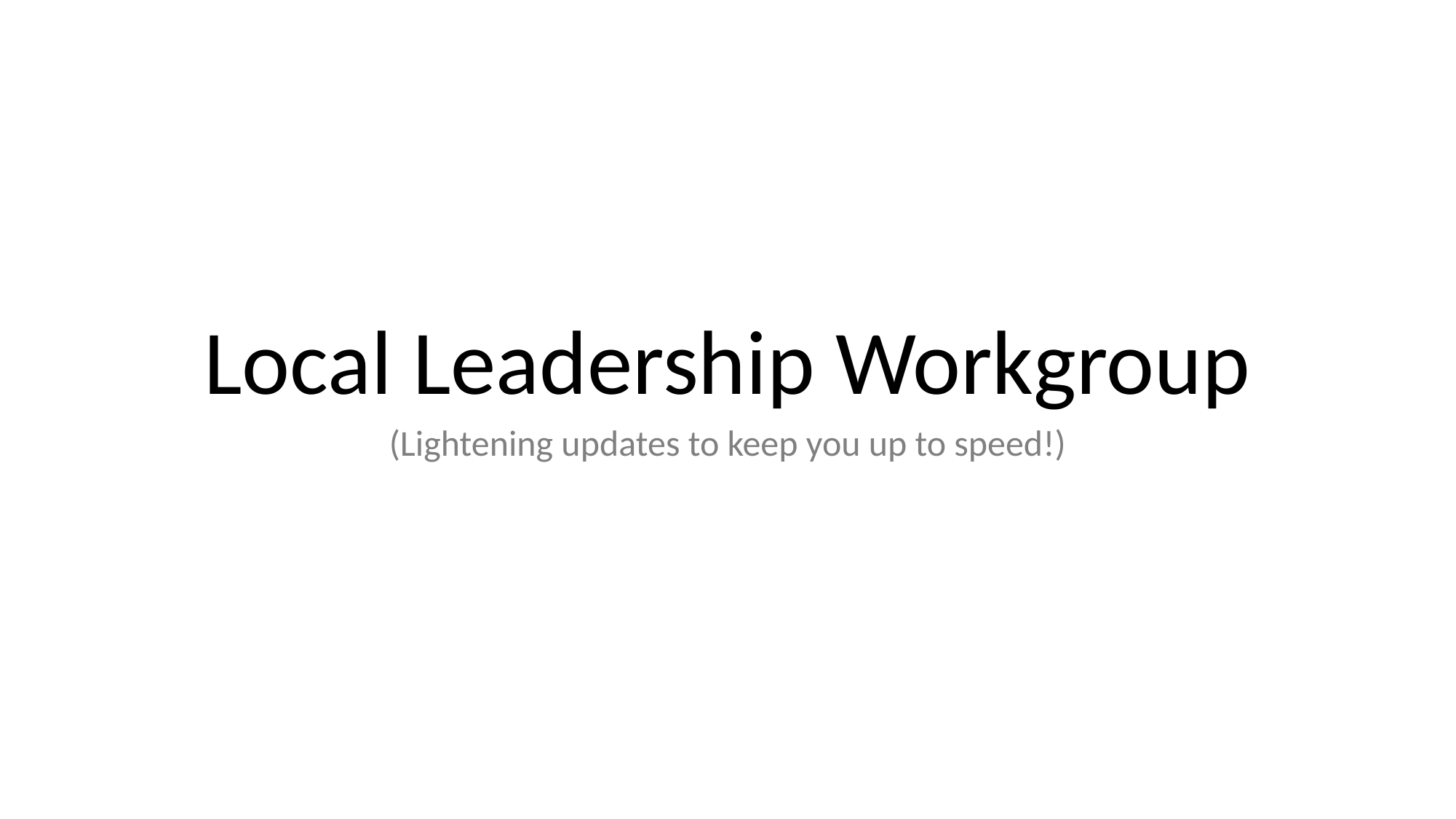

# Local Leadership Workgroup
(Lightening updates to keep you up to speed!)